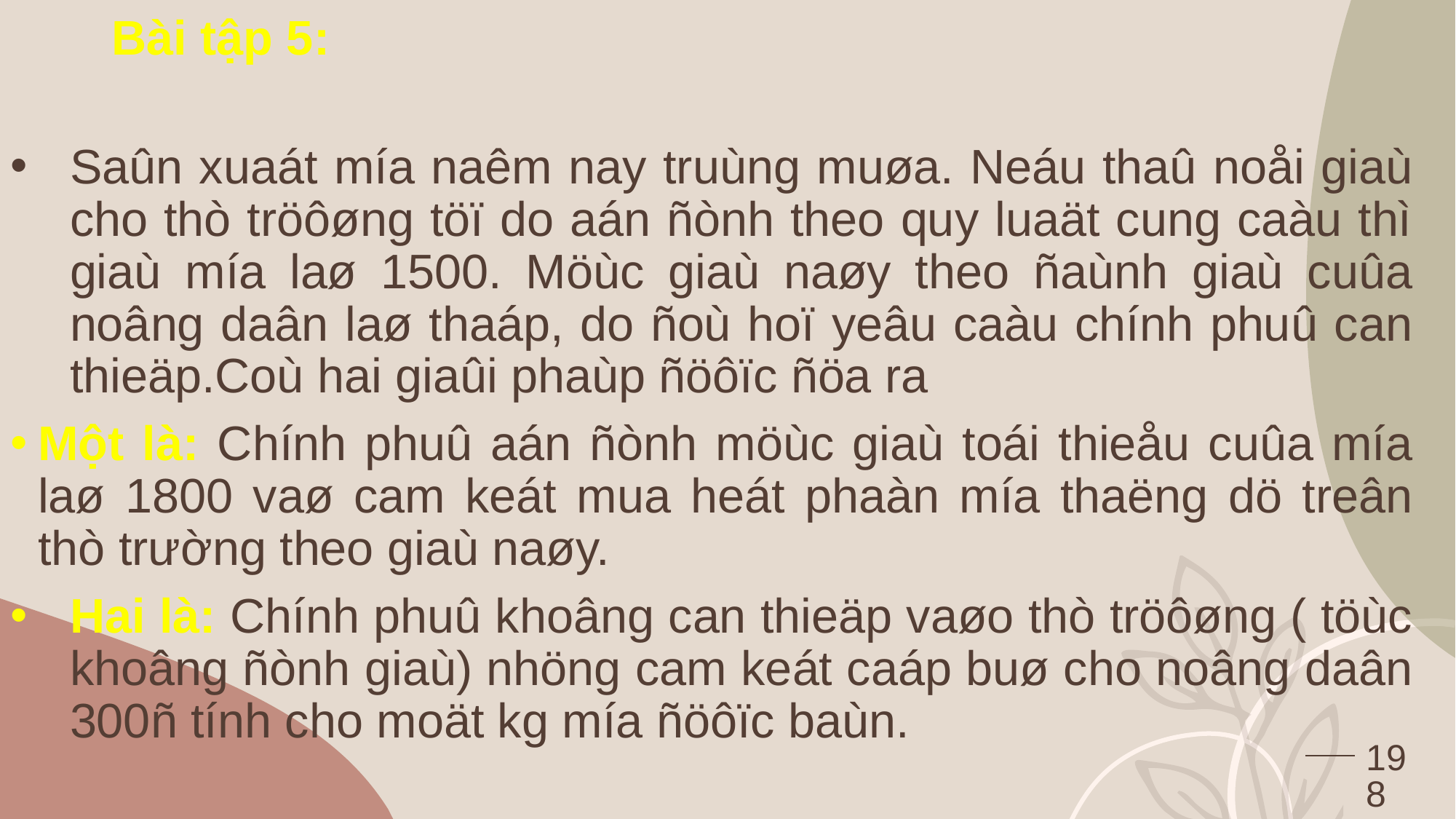

Bài tập 5:
Saûn xuaát mía naêm nay truùng muøa. Neáu thaû noåi giaù cho thò tröôøng töï do aán ñònh theo quy luaät cung caàu thì giaù mía laø 1500. Möùc giaù naøy theo ñaùnh giaù cuûa noâng daân laø thaáp, do ñoù hoï yeâu caàu chính phuû can thieäp.Coù hai giaûi phaùp ñöôïc ñöa ra
Một là: Chính phuû aán ñònh möùc giaù toái thieåu cuûa mía laø 1800 vaø cam keát mua heát phaàn mía thaëng dö treân thò trường theo giaù naøy.
Hai là: Chính phuû khoâng can thieäp vaøo thò tröôøng ( töùc khoâng ñònh giaù) nhöng cam keát caáp buø cho noâng daân 300ñ tính cho moät kg mía ñöôïc baùn.

198